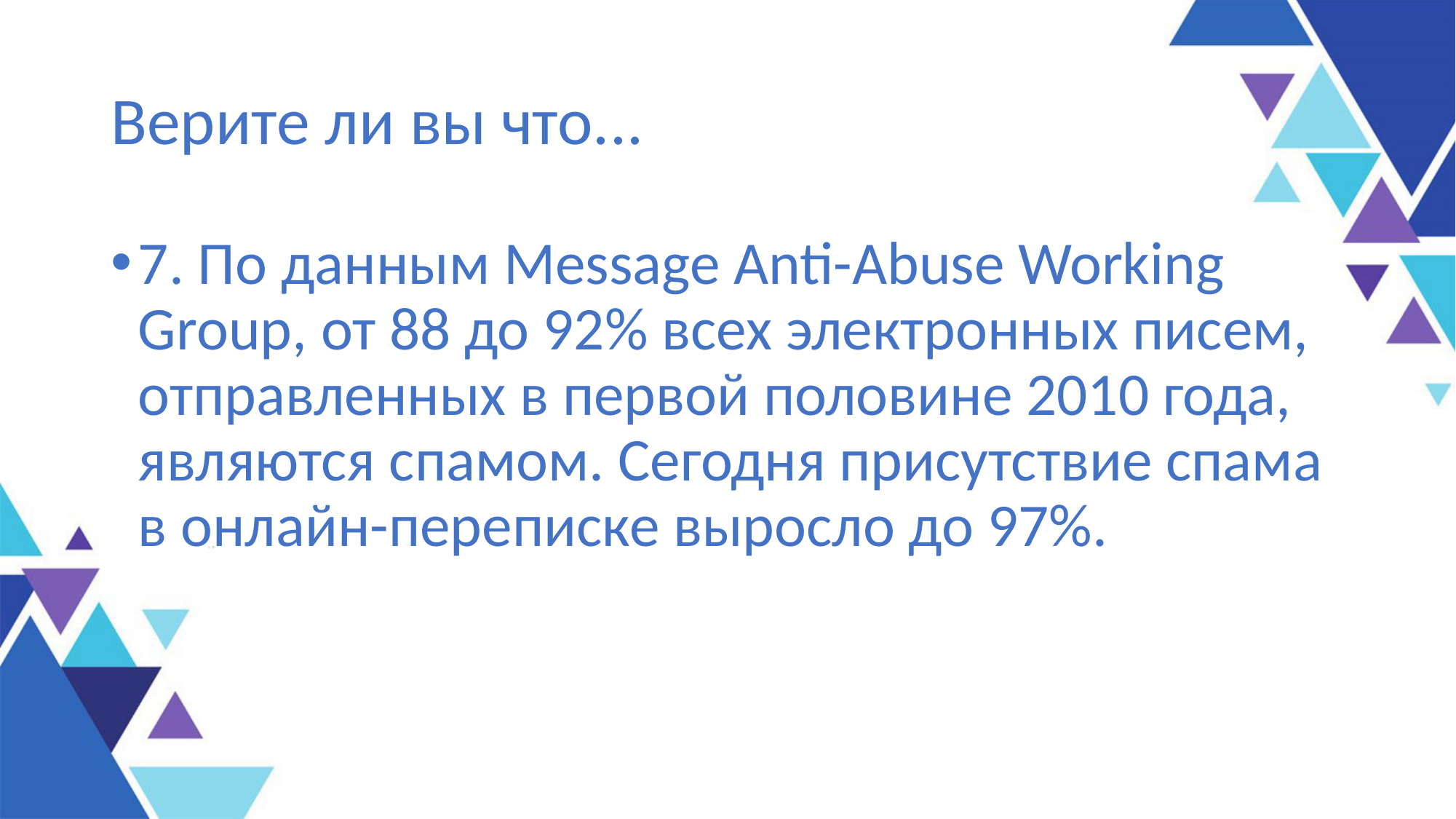

# Верите ли вы что...
7. По данным Message Anti-Abuse Working Group, от 88 до 92% всех электронных писем, отправленных в первой половине 2010 года, являются спамом. Сегодня присутствие спама в онлайн-переписке выросло до 97%.